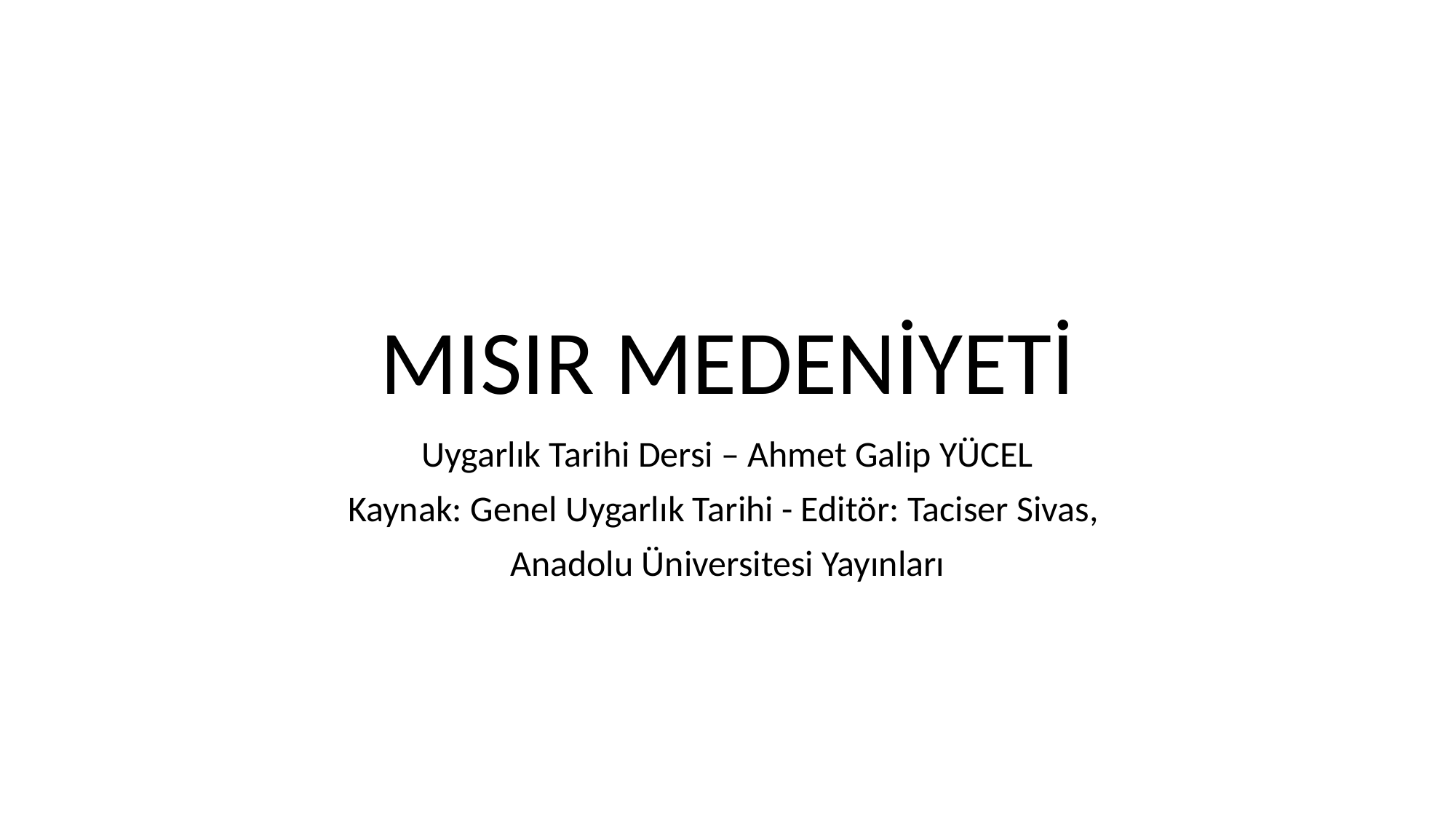

# MISIR MEDENİYETİ
Uygarlık Tarihi Dersi – Ahmet Galip YÜCEL
Kaynak: Genel Uygarlık Tarihi - Editör: Taciser Sivas,
Anadolu Üniversitesi Yayınları